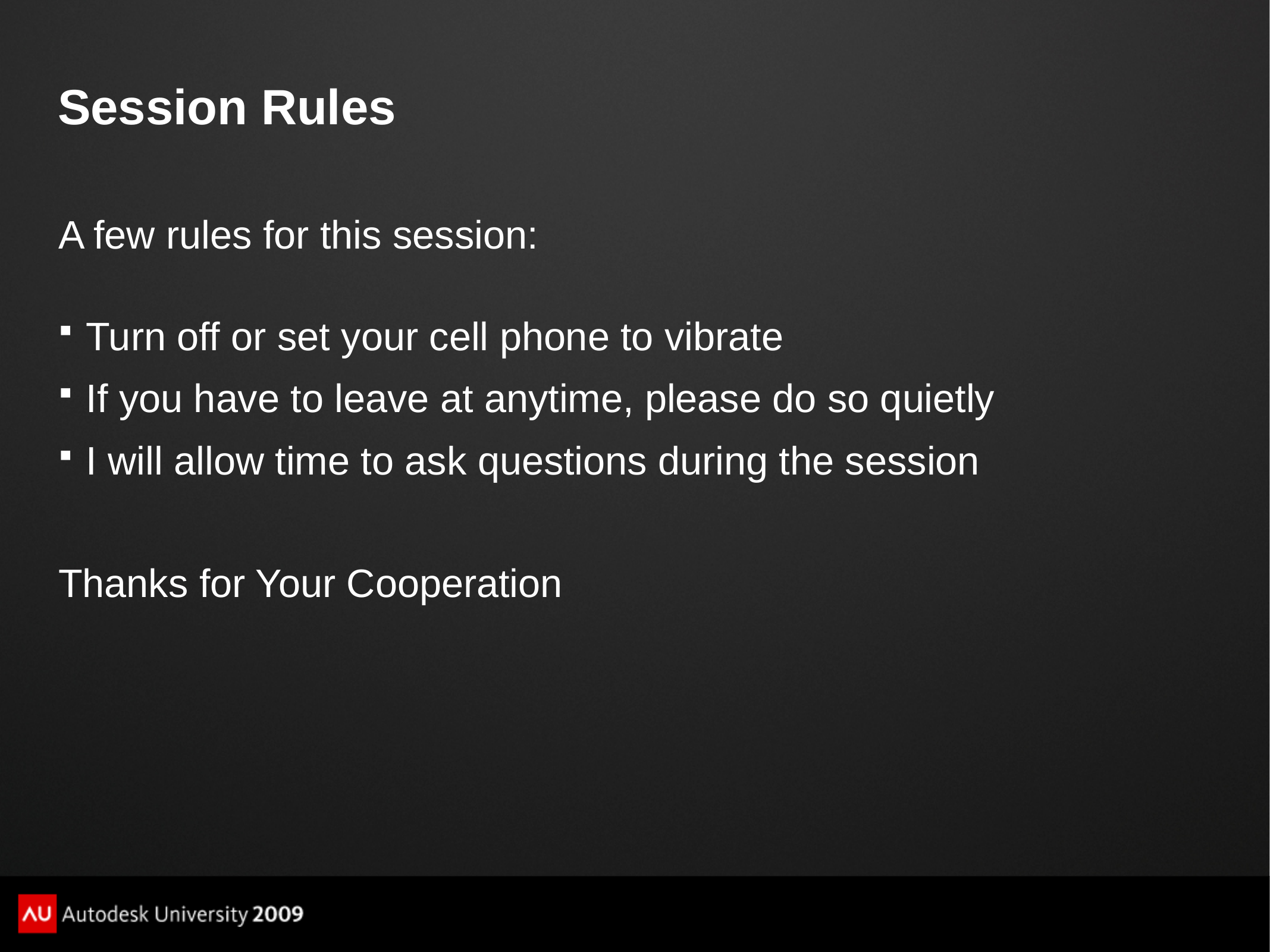

# Session Rules
A few rules for this session:

Turn off or set your cell phone to vibrate
If you have to leave at anytime, please do so quietly
I will allow time to ask questions during the session

Thanks for Your Cooperation